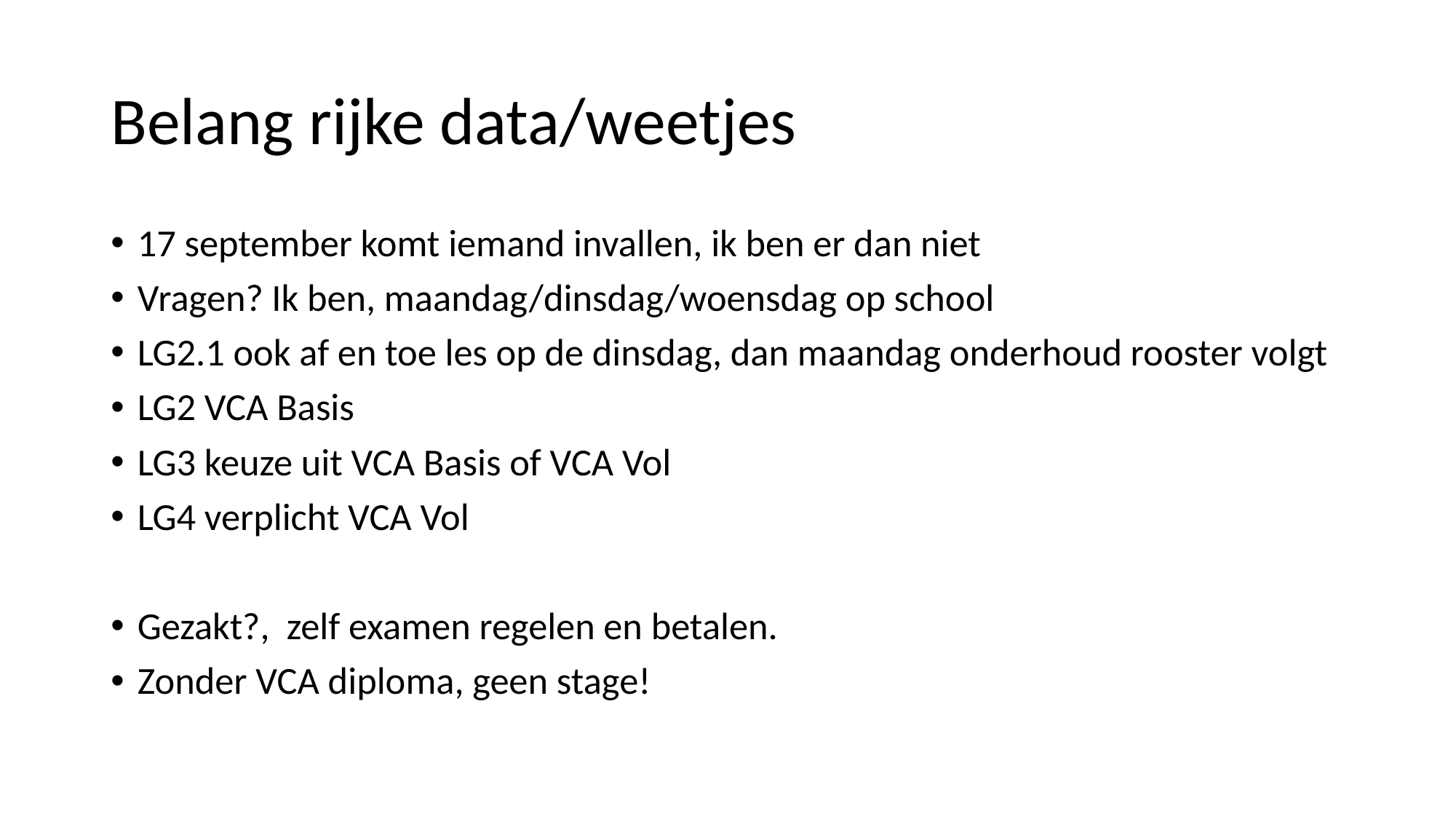

# Belang rijke data/weetjes
17 september komt iemand invallen, ik ben er dan niet
Vragen? Ik ben, maandag/dinsdag/woensdag op school
LG2.1 ook af en toe les op de dinsdag, dan maandag onderhoud rooster volgt
LG2 VCA Basis
LG3 keuze uit VCA Basis of VCA Vol
LG4 verplicht VCA Vol

Gezakt?,  zelf examen regelen en betalen.
Zonder VCA diploma, geen stage!